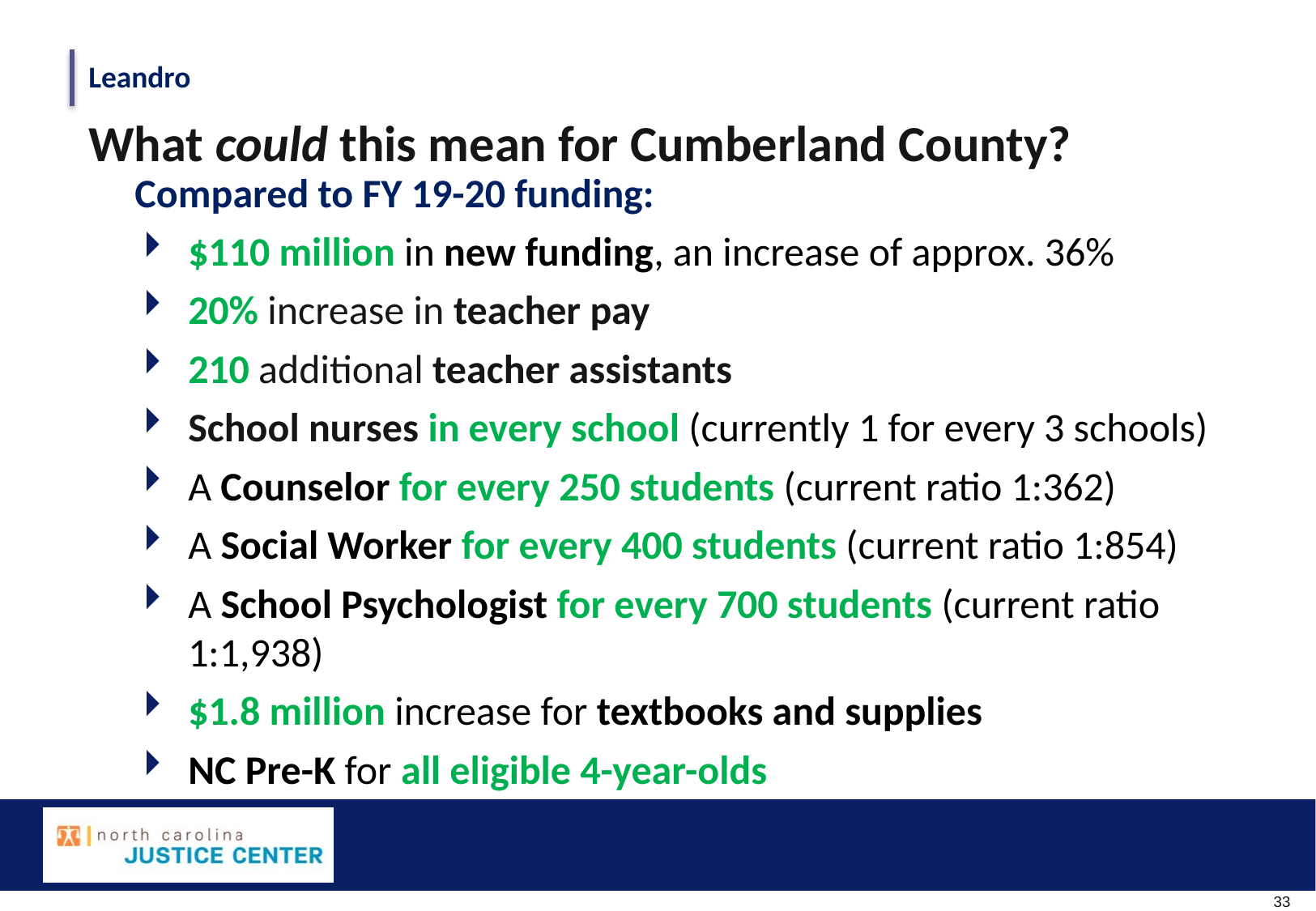

Leandro
What could this mean for Cumberland County?

Compared to FY 19-20 funding:

$110 million in new funding, an increase of approx. 36%
20% increase in teacher pay
210 additional teacher assistants
School nurses in every school (currently 1 for every 3 schools)
A Counselor for every 250 students (current ratio 1:362)
A Social Worker for every 400 students (current ratio 1:854)
A School Psychologist for every 700 students (current ratio 1:1,938)
$1.8 million increase for textbooks and supplies
NC Pre-K for all eligible 4-year-olds